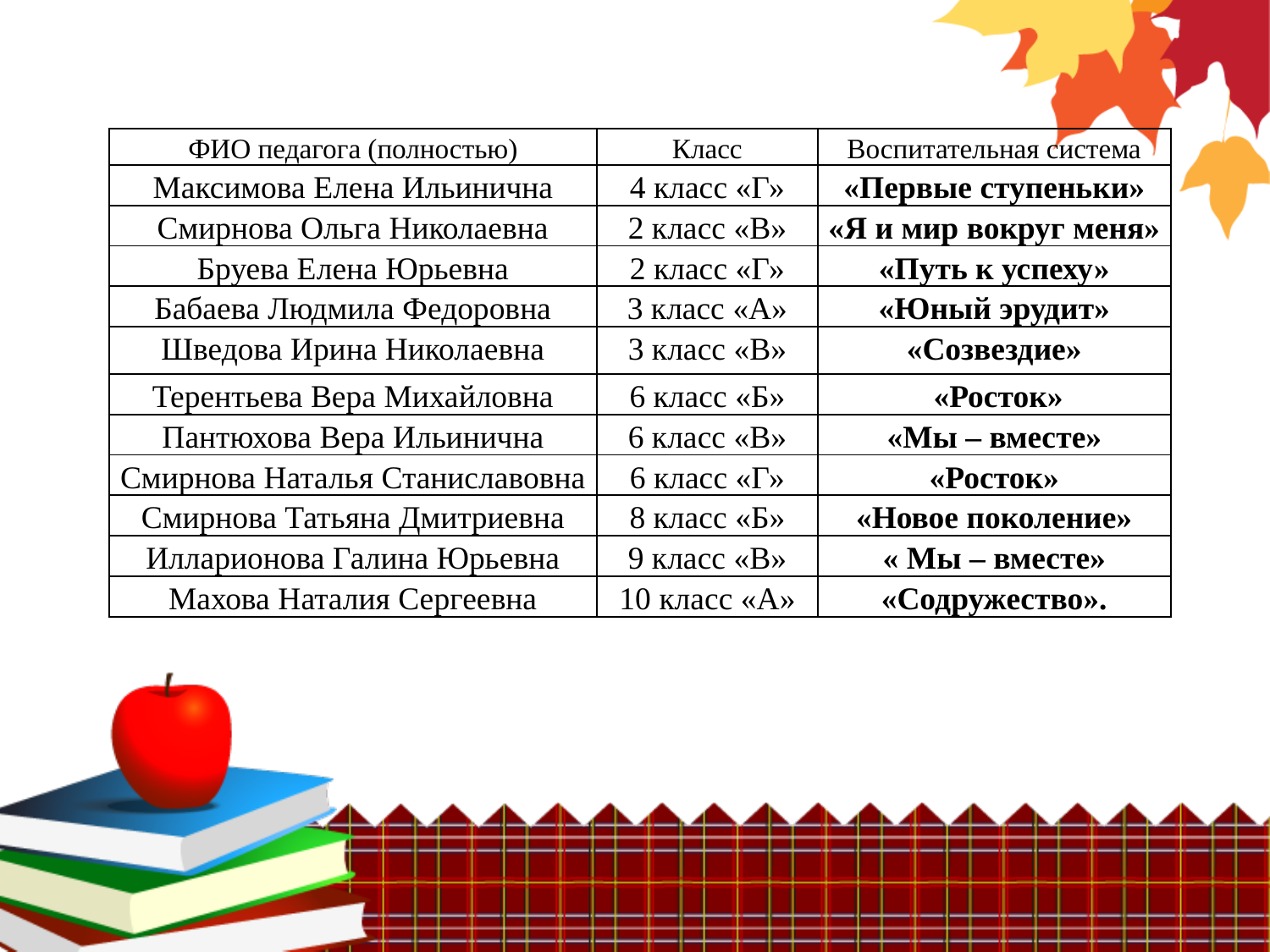

| ФИО педагога (полностью) | Класс | Воспитательная система |
| --- | --- | --- |
| Максимова Елена Ильинична | 4 класс «Г» | «Первые ступеньки» |
| Смирнова Ольга Николаевна | 2 класс «В» | «Я и мир вокруг меня» |
| Бруева Елена Юрьевна | 2 класс «Г» | «Путь к успеху» |
| Бабаева Людмила Федоровна | 3 класс «А» | «Юный эрудит» |
| Шведова Ирина Николаевна | 3 класс «В» | «Созвездие» |
| Терентьева Вера Михайловна | 6 класс «Б» | «Росток» |
| Пантюхова Вера Ильинична | 6 класс «В» | «Мы – вместе» |
| Смирнова Наталья Станиславовна | 6 класс «Г» | «Росток» |
| Смирнова Татьяна Дмитриевна | 8 класс «Б» | «Новое поколение» |
| Илларионова Галина Юрьевна | 9 класс «В» | « Мы – вместе» |
| Махова Наталия Сергеевна | 10 класс «А» | «Содружество». |